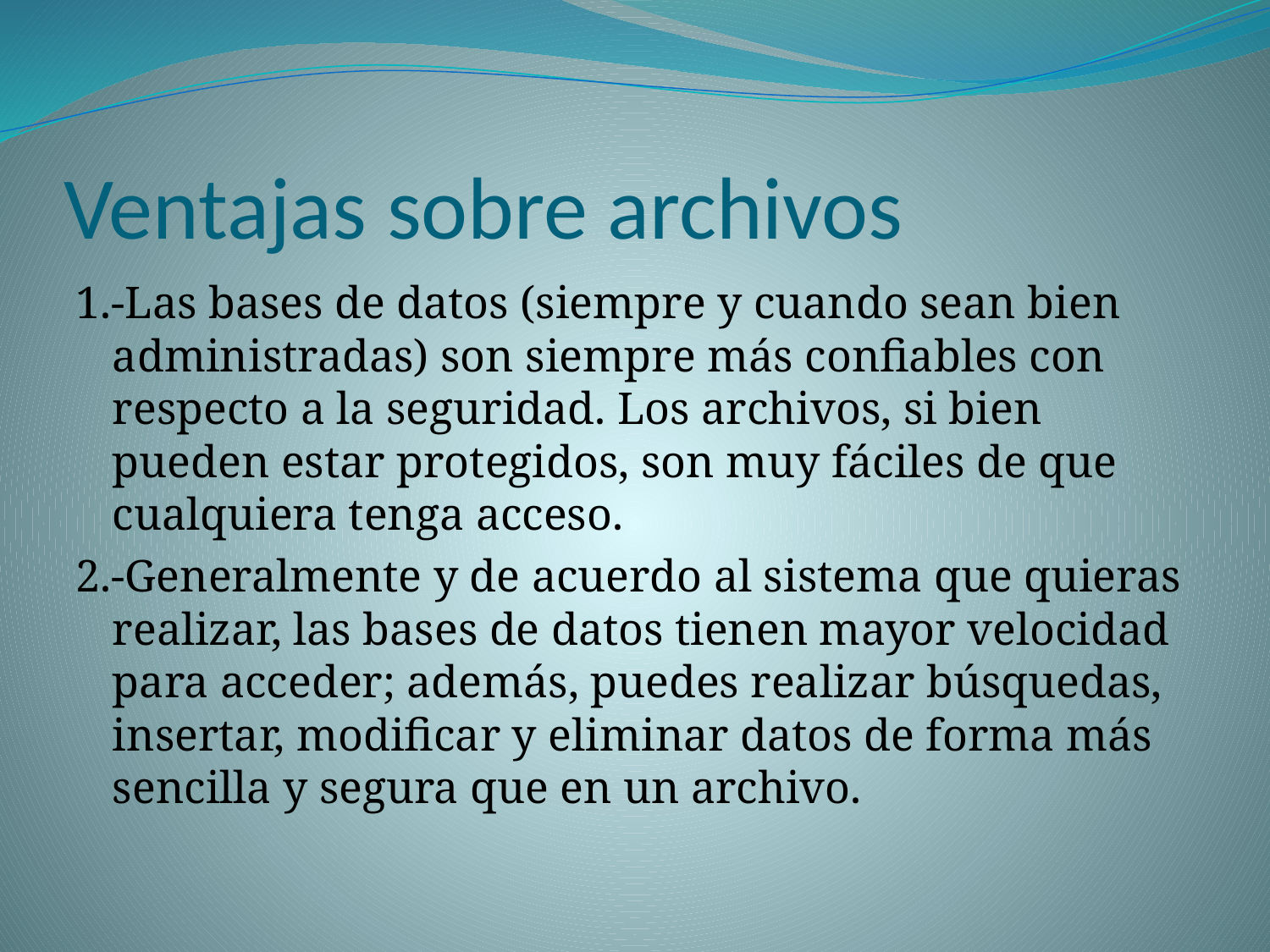

# Ventajas sobre archivos
1.-Las bases de datos (siempre y cuando sean bien administradas) son siempre más confiables con respecto a la seguridad. Los archivos, si bien pueden estar protegidos, son muy fáciles de que cualquiera tenga acceso.
2.-Generalmente y de acuerdo al sistema que quieras realizar, las bases de datos tienen mayor velocidad para acceder; además, puedes realizar búsquedas, insertar, modificar y eliminar datos de forma más sencilla y segura que en un archivo.